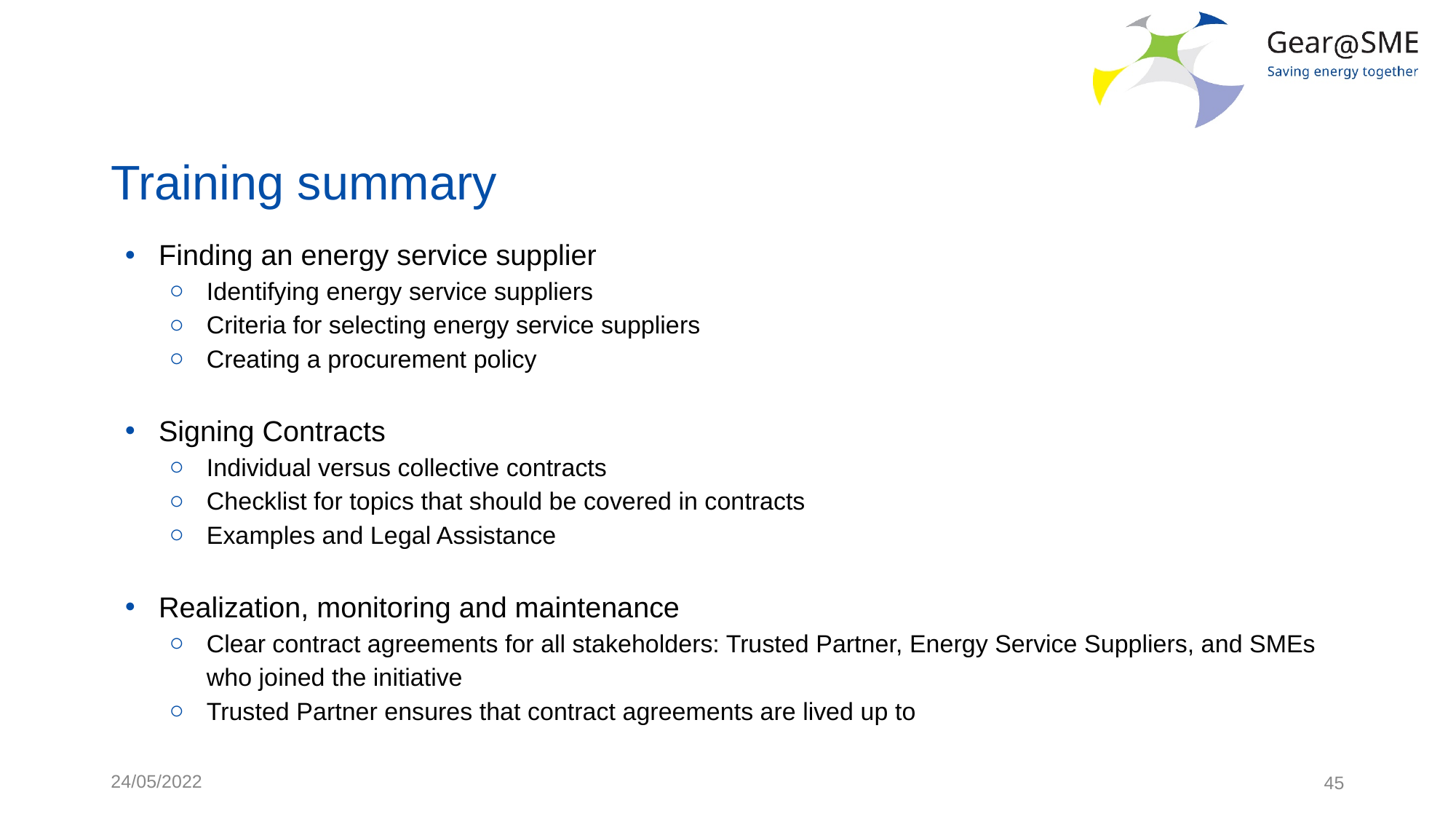

# Training summary
Finding an energy service supplier
Identifying energy service suppliers
Criteria for selecting energy service suppliers
Creating a procurement policy

Signing Contracts
Individual versus collective contracts
Checklist for topics that should be covered in contracts
Examples and Legal Assistance

Realization, monitoring and maintenance
Clear contract agreements for all stakeholders: Trusted Partner, Energy Service Suppliers, and SMEs who joined the initiative
Trusted Partner ensures that contract agreements are lived up to

24/05/2022
45